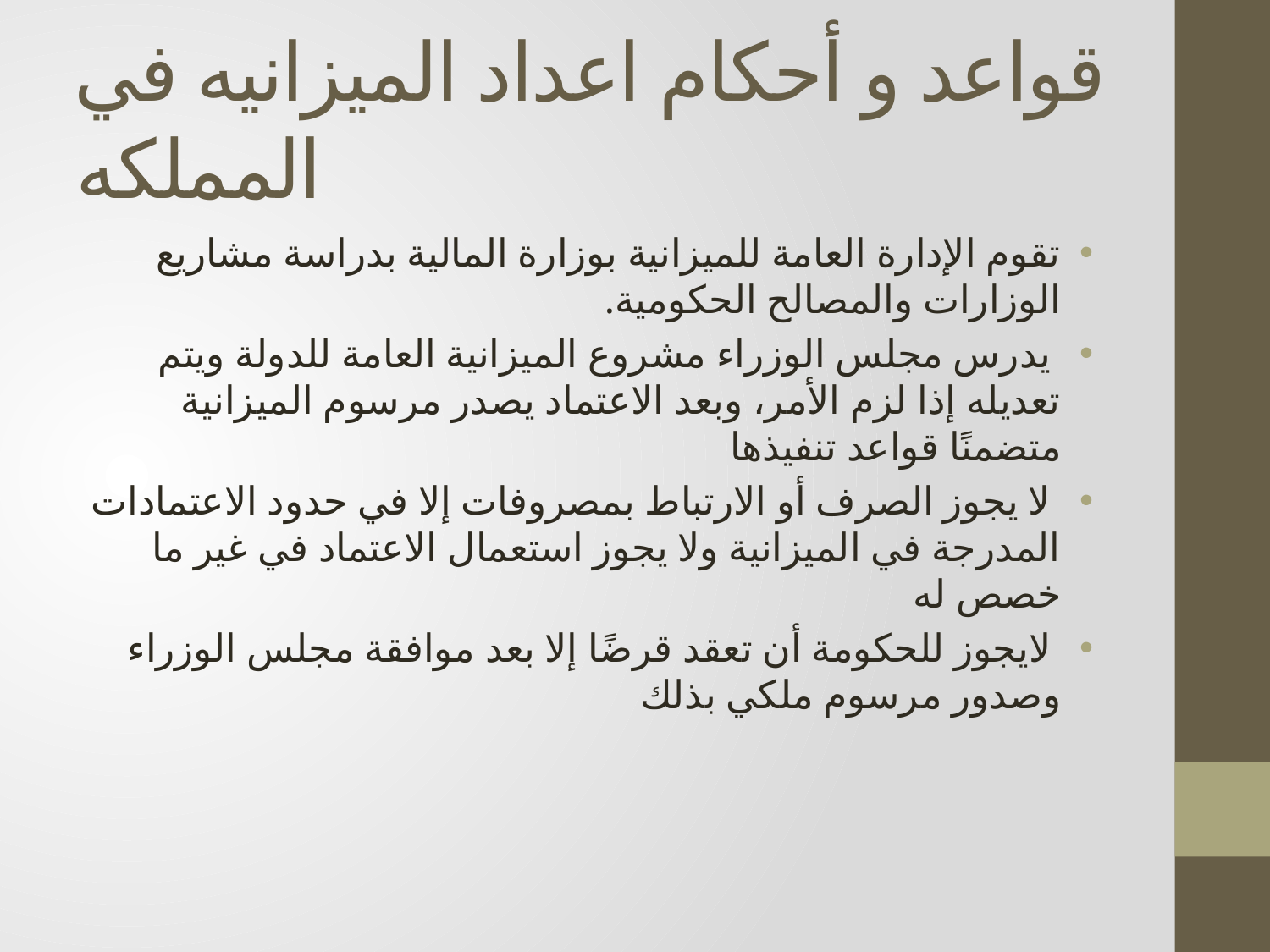

# قواعد و أحكام اعداد الميزانيه في المملكه
تقوم الإدارة العامة للميزانية بوزارة المالية بدراسة مشاريع الوزارات والمصالح الحكومية.
 يدرس مجلس الوزراء مشروع الميزانية العامة للدولة ويتم تعديله إذا لزم الأمر، وبعد الاعتماد يصدر مرسوم الميزانية متضمنًا قواعد تنفيذها
 لا يجوز الصرف أو الارتباط بمصروفات إلا في حدود الاعتمادات المدرجة في الميزانية ولا يجوز استعمال الاعتماد في غير ما خصص له
 لايجوز للحكومة أن تعقد قرضًا إلا بعد موافقة مجلس الوزراء وصدور مرسوم ملكي بذلك